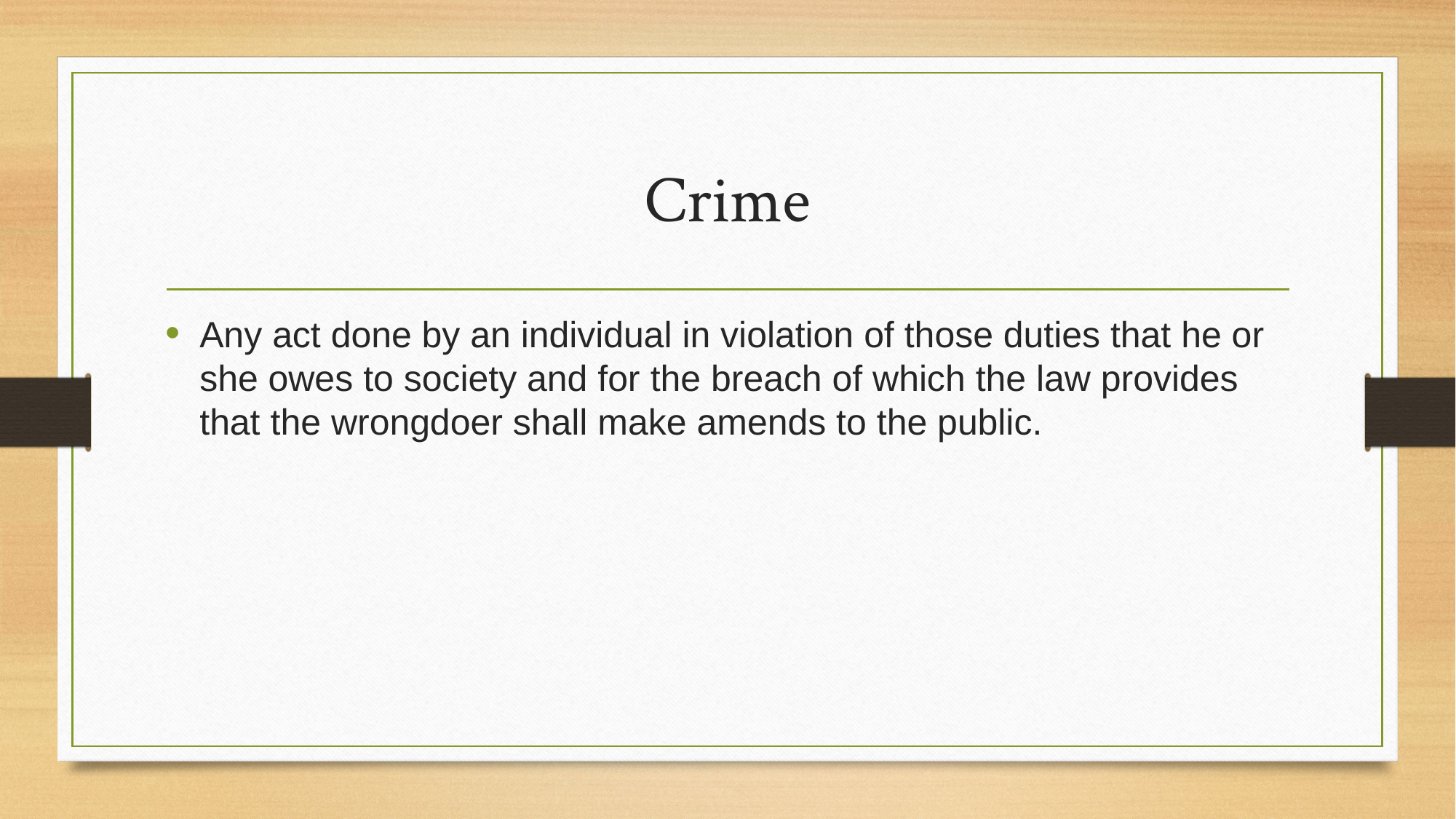

# Crime
Any act done by an individual in violation of those duties that he or she owes to society and for the breach of which the law provides that the wrongdoer shall make amends to the public.